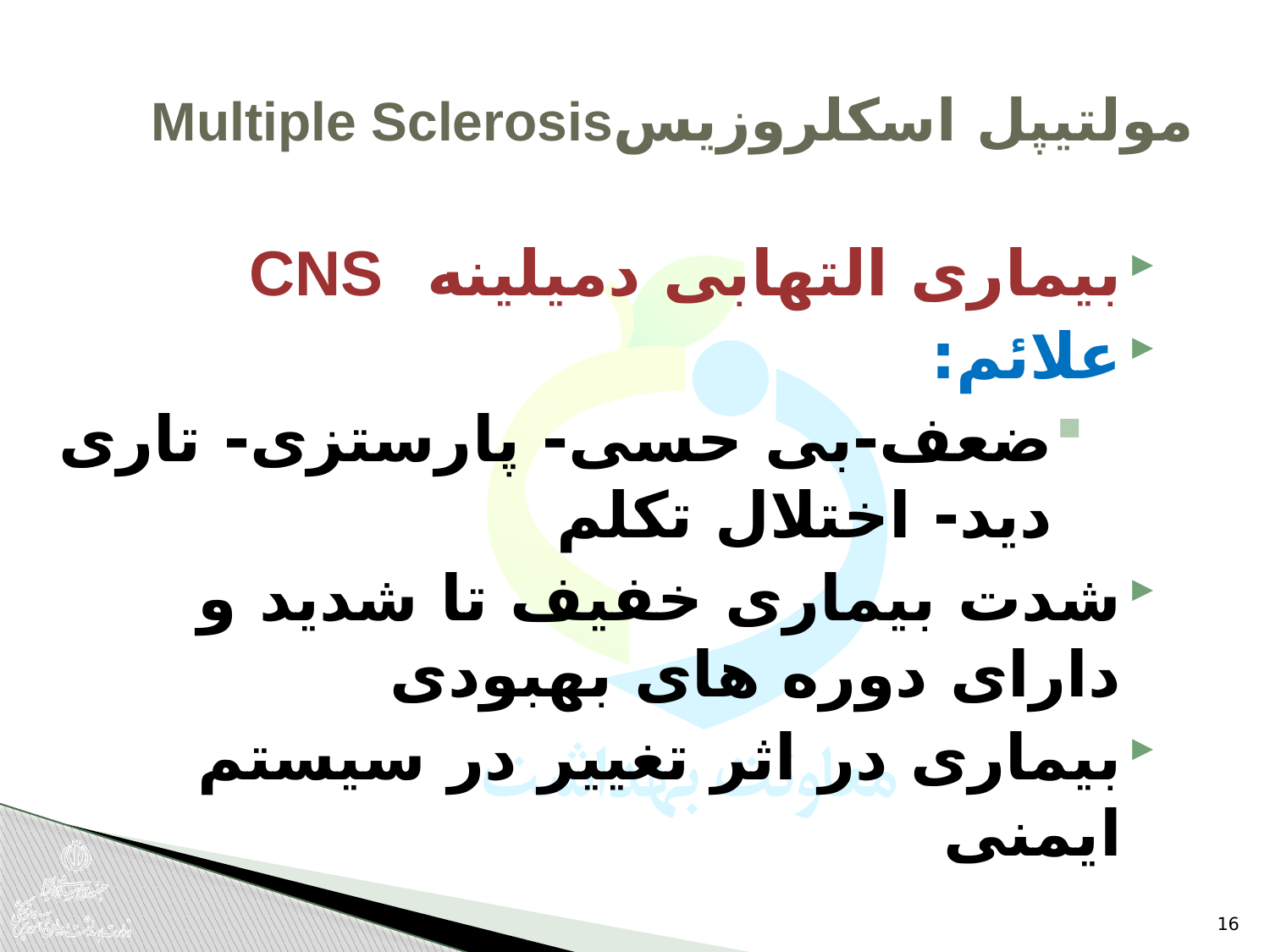

# مولتیپل اسکلروزیسMultiple Sclerosis
بیماری التهابی دمیلینه  CNS
علائم:
ضعف-بی حسی- پارستزی- تاری دید- اختلال تکلم
شدت بیماری خفیف تا شدید و دارای دوره های بهبودی
بیماری در اثر تغییر در سیستم ایمنی

16